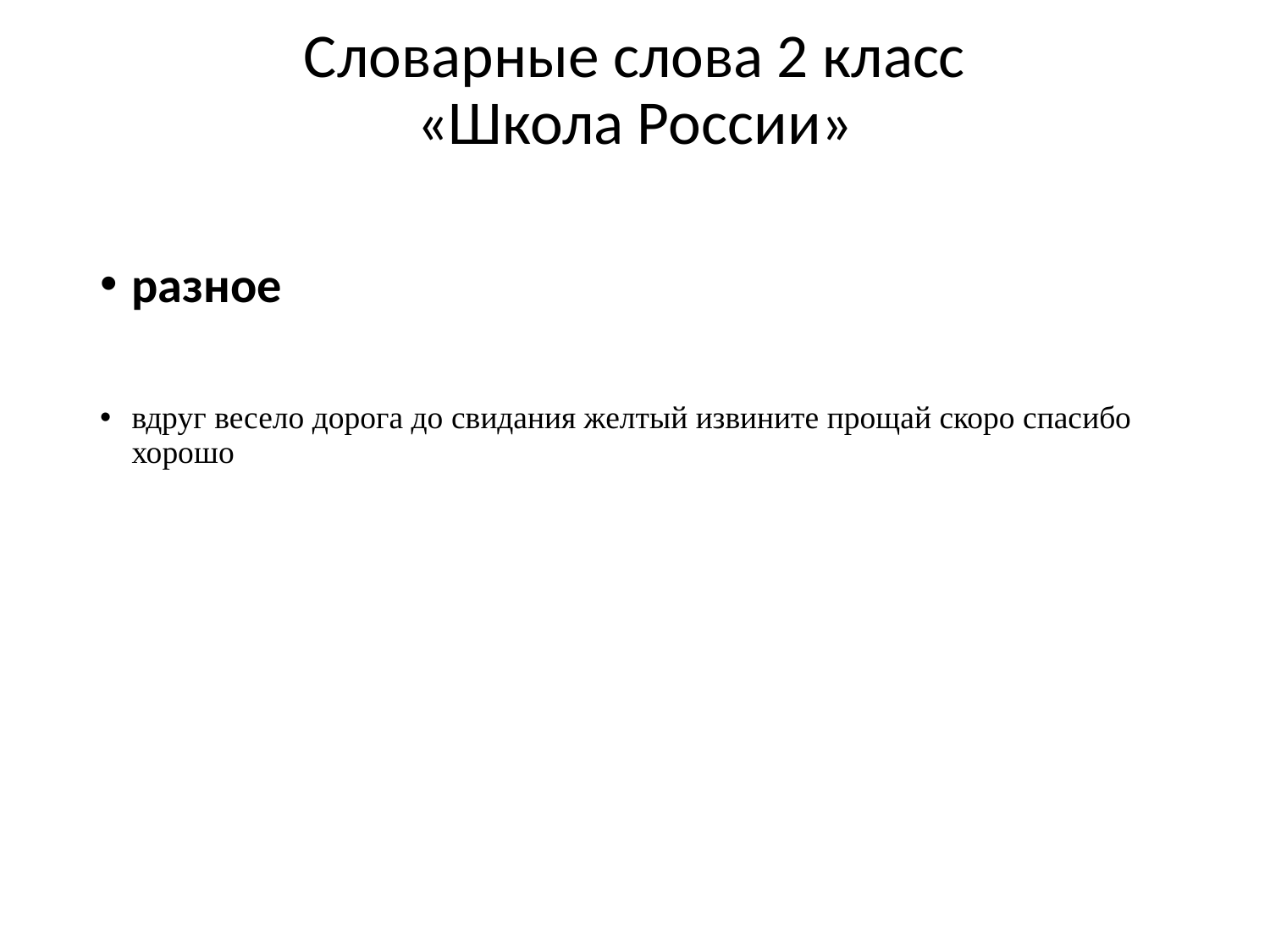

# Словарные слова 2 класс «Школа России»
разное

вдруг весело дорога до свидания желтый извините прощай скоро спасибо хорошо